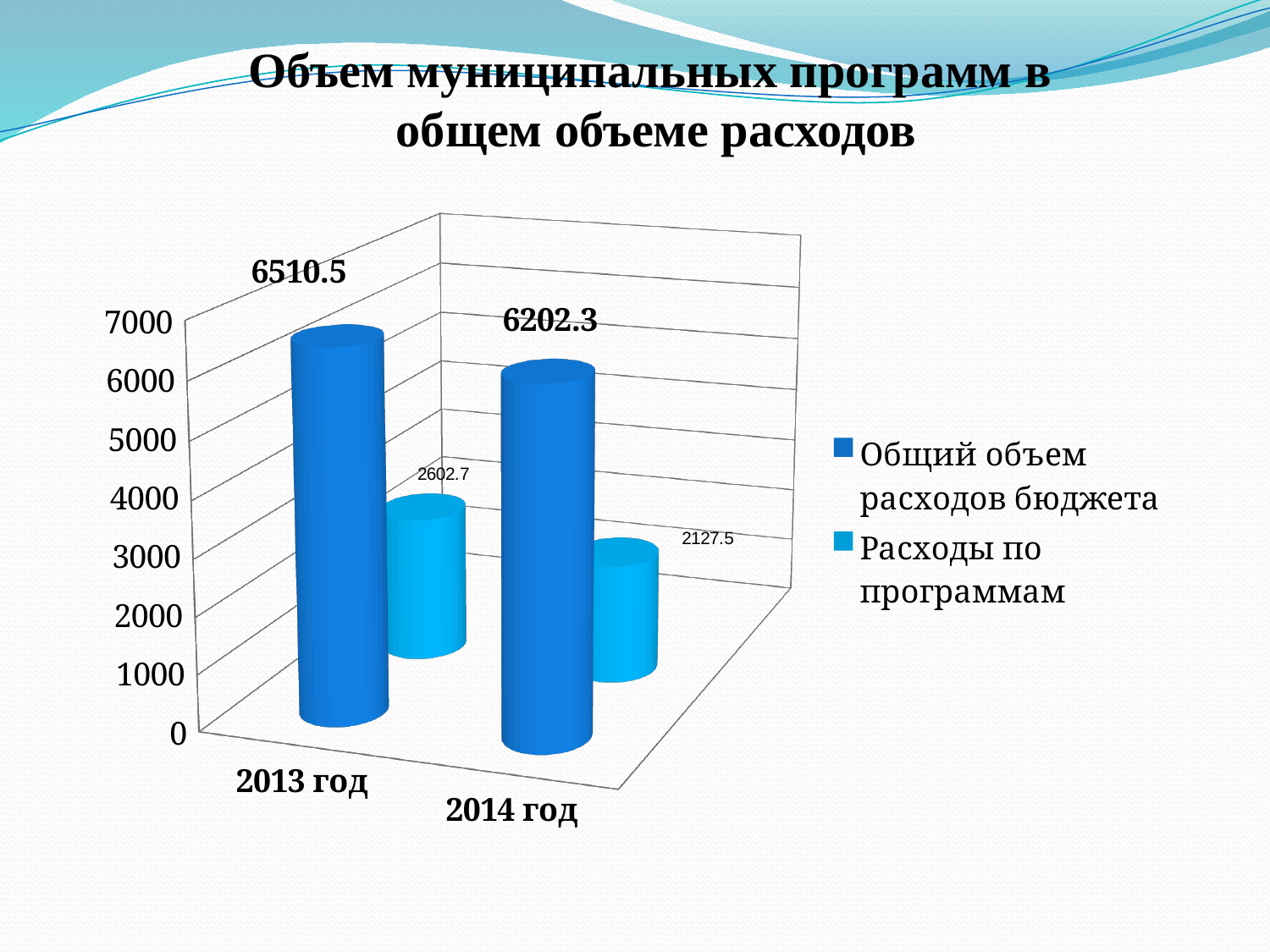

Объем муниципальных программ в
общем объеме расходов

[unsupported chart]